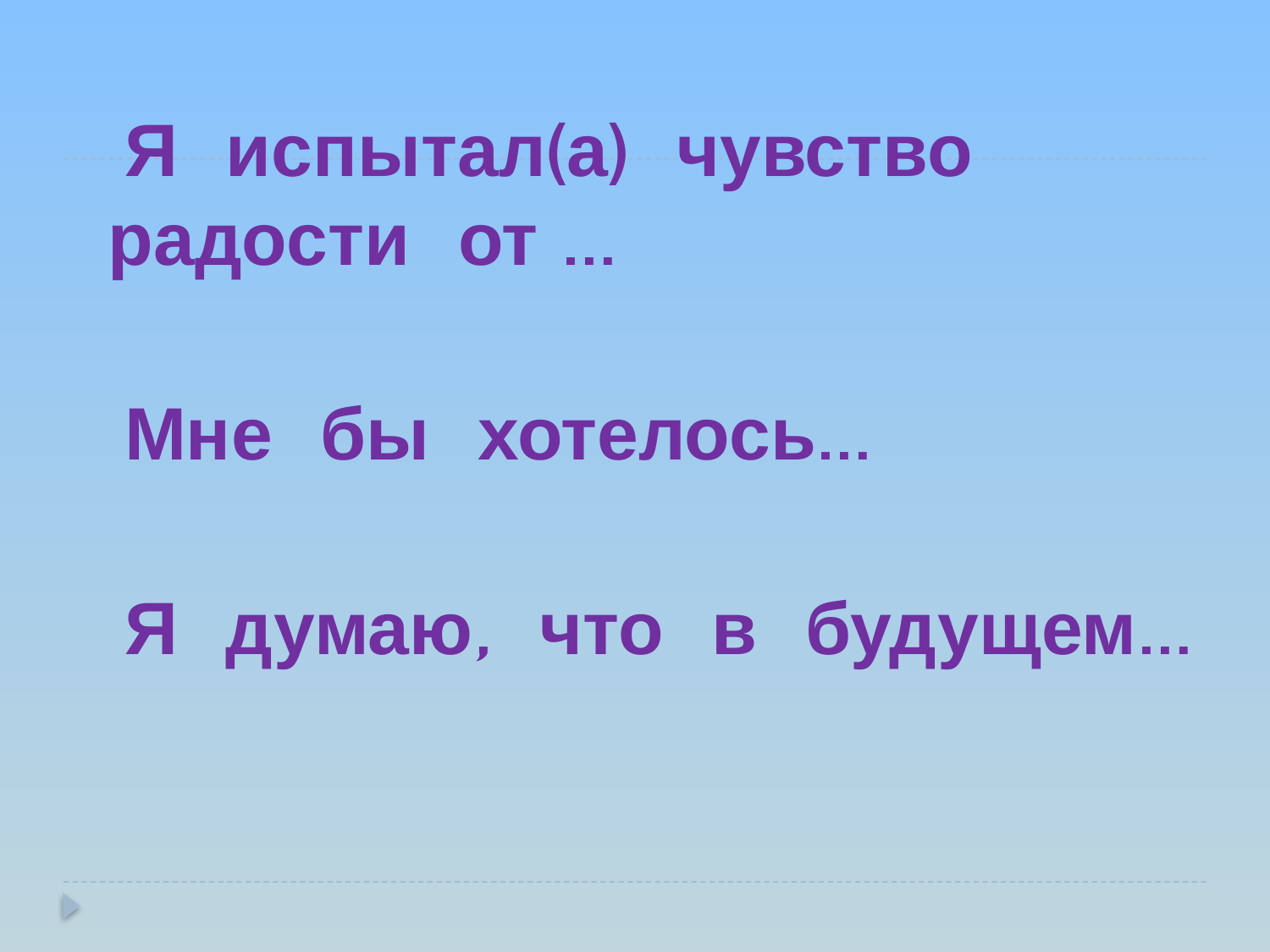

#
  Я  испытал(а)  чувство  радости  от …

  Мне  бы  хотелось…

  Я  думаю,  что  в  будущем…